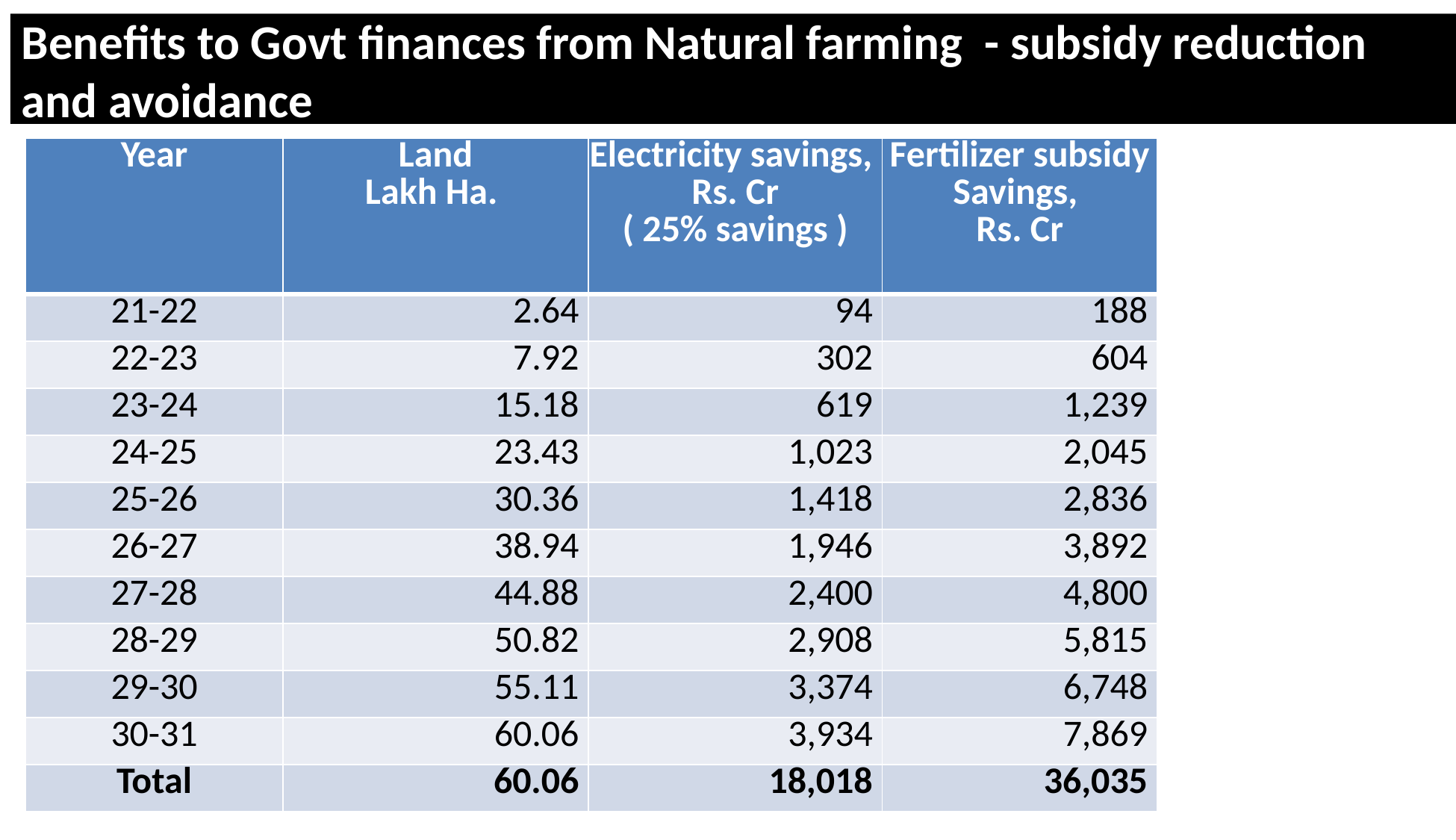

# Benefits to Govt finances from Natural farming  - subsidy reduction and avoidance
| Year | Land Lakh Ha. | Electricity savings, Rs. Cr ( 25% savings ) | Fertilizer subsidy Savings, Rs. Cr |
| --- | --- | --- | --- |
| 21-22 | 2.64 | 94 | 188 |
| 22-23 | 7.92 | 302 | 604 |
| 23-24 | 15.18 | 619 | 1,239 |
| 24-25 | 23.43 | 1,023 | 2,045 |
| 25-26 | 30.36 | 1,418 | 2,836 |
| 26-27 | 38.94 | 1,946 | 3,892 |
| 27-28 | 44.88 | 2,400 | 4,800 |
| 28-29 | 50.82 | 2,908 | 5,815 |
| 29-30 | 55.11 | 3,374 | 6,748 |
| 30-31 | 60.06 | 3,934 | 7,869 |
| Total | 60.06 | 18,018 | 36,035 |